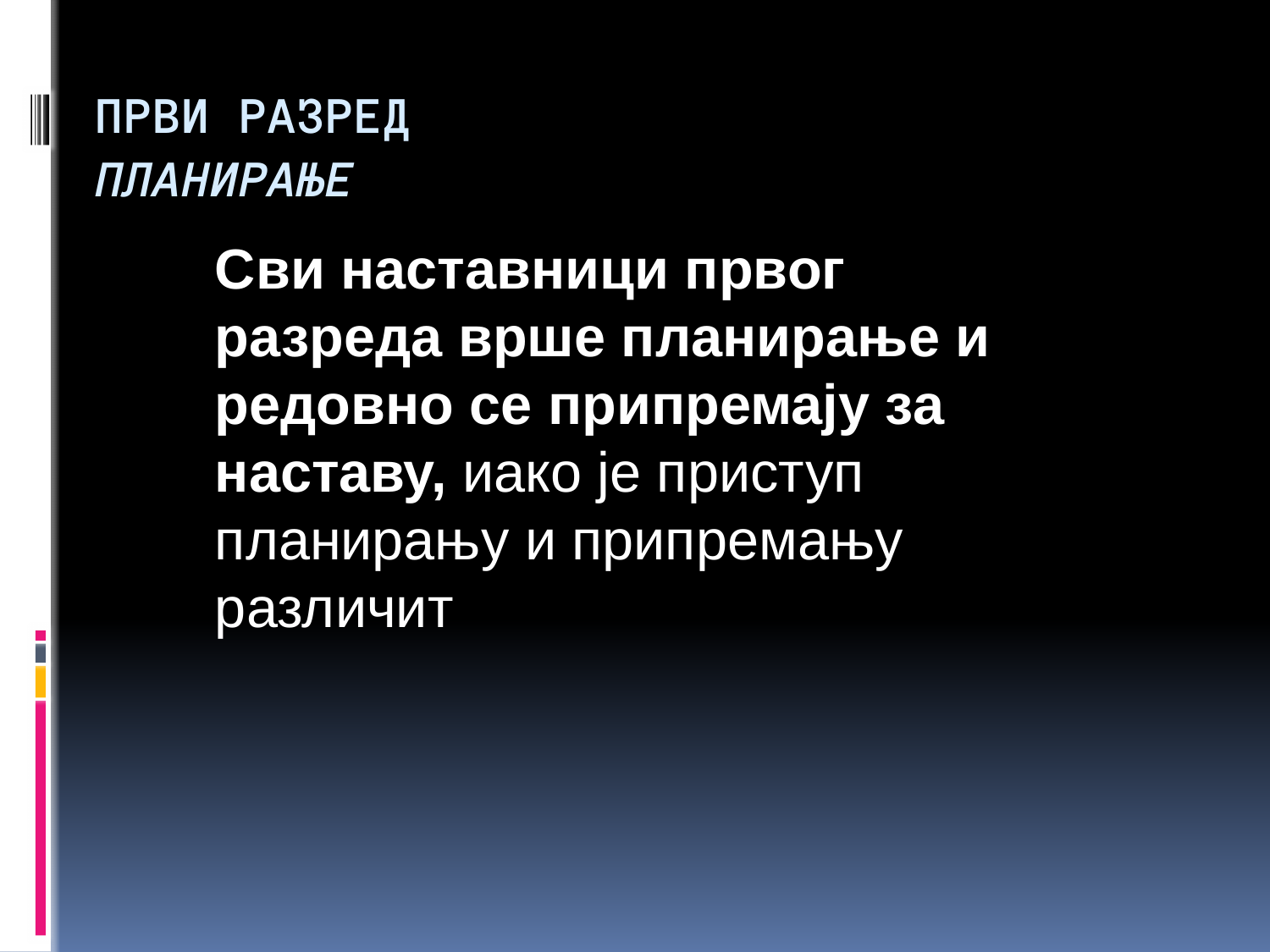

# Први разред Планирање
Сви наставници првог разреда врше планирање и редовно се припремају за наставу, иако је приступ планирању и припремању различит